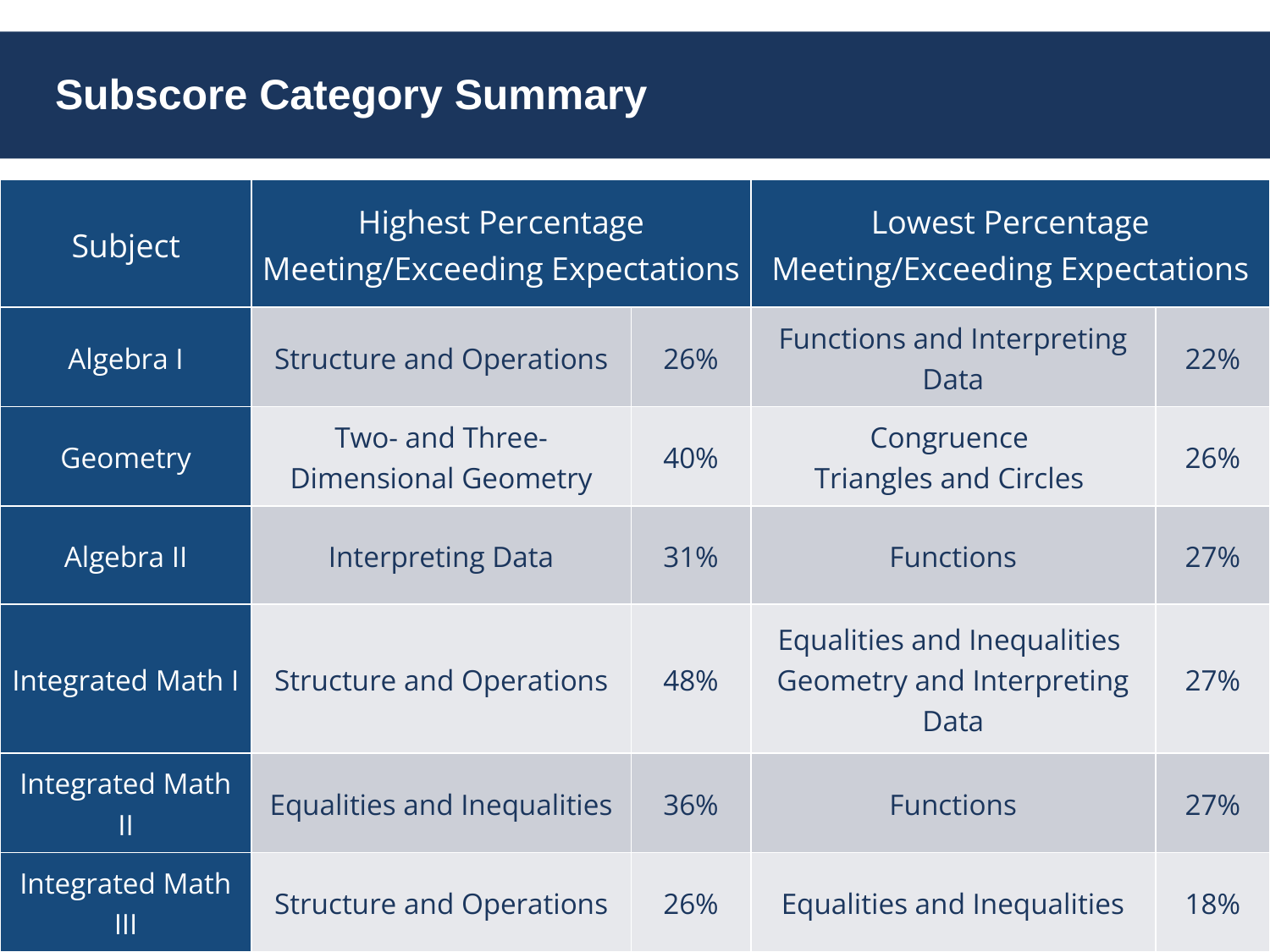

# Subscore Category Summary
| Subject | Highest Percentage Meeting/Exceeding Expectations |  | Lowest Percentage Meeting/Exceeding Expectations |  |
| --- | --- | --- | --- | --- |
| Algebra I | Structure and Operations | 26% | Functions and Interpreting Data | 22% |
| Geometry | Two- and Three- Dimensional Geometry | 40% | Congruence Triangles and Circles | 26% |
| Algebra II | Interpreting Data | 31% | Functions | 27% |
| Integrated Math I | Structure and Operations | 48% | Equalities and Inequalities Geometry and Interpreting Data | 27% |
| Integrated Math II | Equalities and Inequalities | 36% | Functions | 27% |
| Integrated Math III | Structure and Operations | 26% | Equalities and Inequalities | 18% |